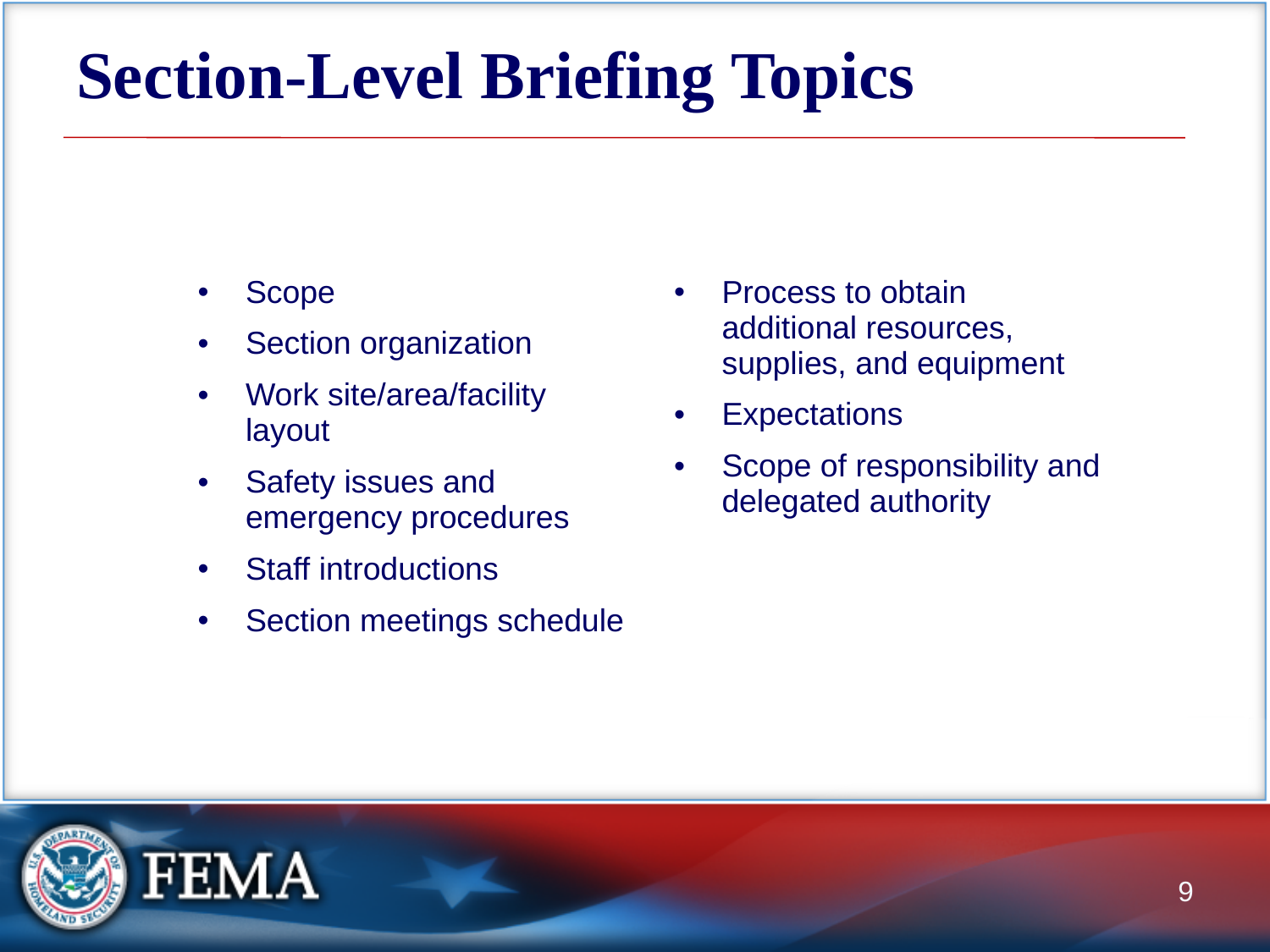

# Section-Level Briefing Topics
|  |  |  |
| --- | --- | --- |
|  | Scope Section organization Work site/area/facility layout Safety issues and emergency procedures Staff introductions Section meetings schedule | Process to obtain additional resources, supplies, and equipment Expectations Scope of responsibility and delegated authority |
9